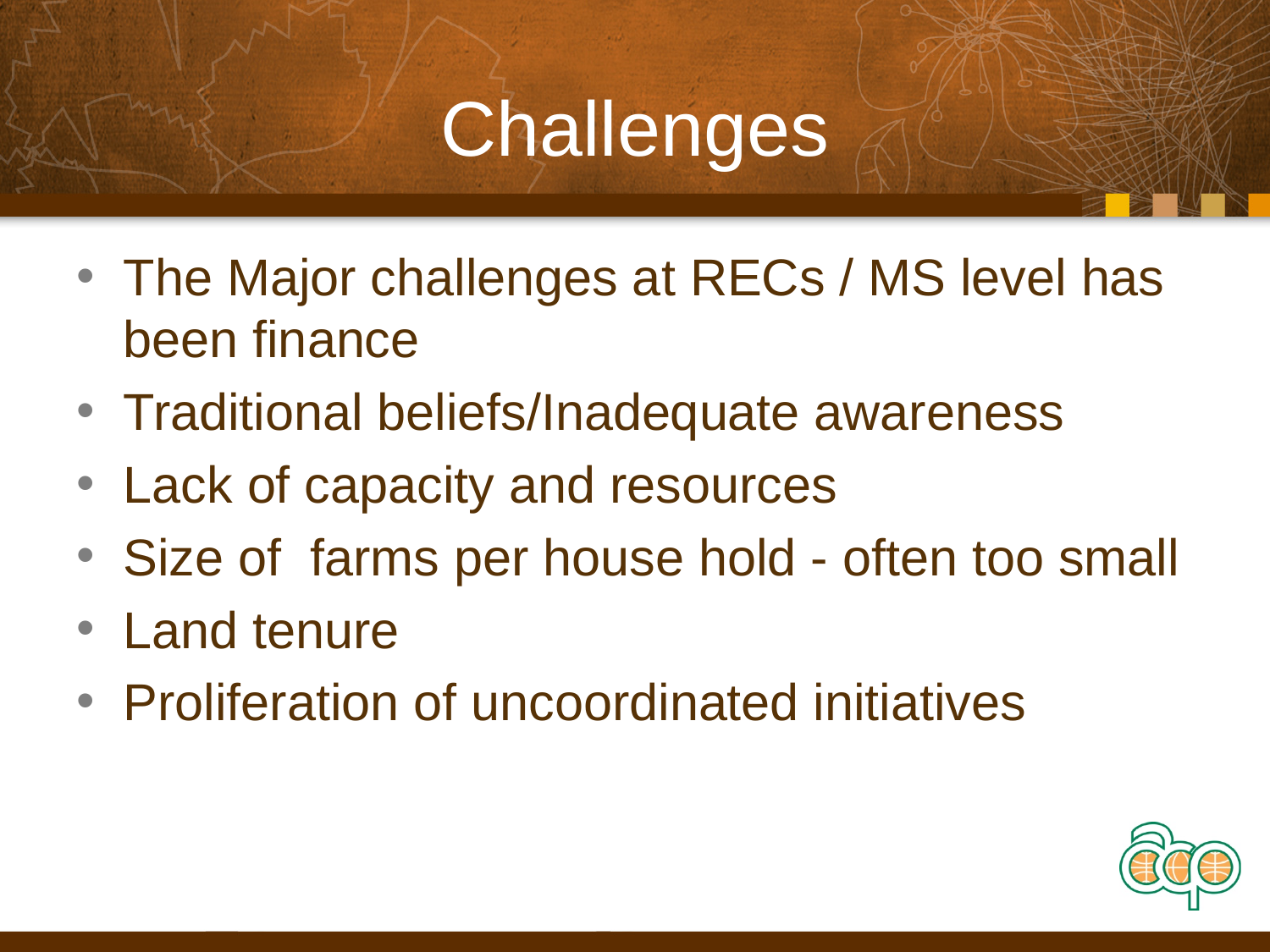

# Challenges
The Major challenges at RECs / MS level has been finance
Traditional beliefs/Inadequate awareness
Lack of capacity and resources
Size of  farms per house hold - often too small
Land tenure
Proliferation of uncoordinated initiatives